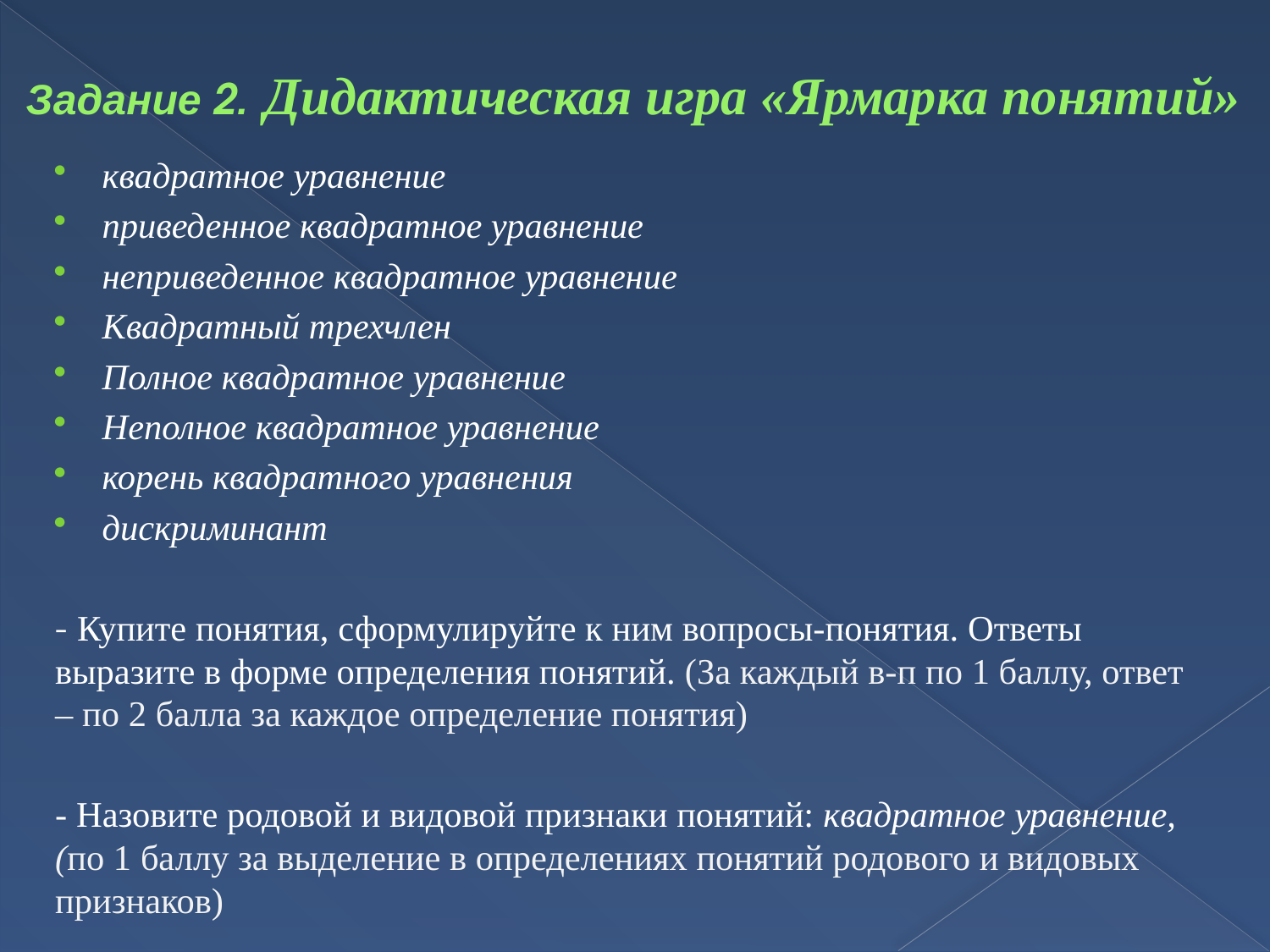

# Задание 2. Дидактическая игра «Ярмарка понятий»
квадратное уравнение
приведенное квадратное уравнение
неприведенное квадратное уравнение
Квадратный трехчлен
Полное квадратное уравнение
Неполное квадратное уравнение
корень квадратного уравнения
дискриминант

- Купите понятия, сформулируйте к ним вопросы-понятия. Ответы выразите в форме определения понятий. (За каждый в-п по 1 баллу, ответ – по 2 балла за каждое определение понятия)

- Назовите родовой и видовой признаки понятий: квадратное уравнение, (по 1 баллу за выделение в определениях понятий родового и видовых признаков)